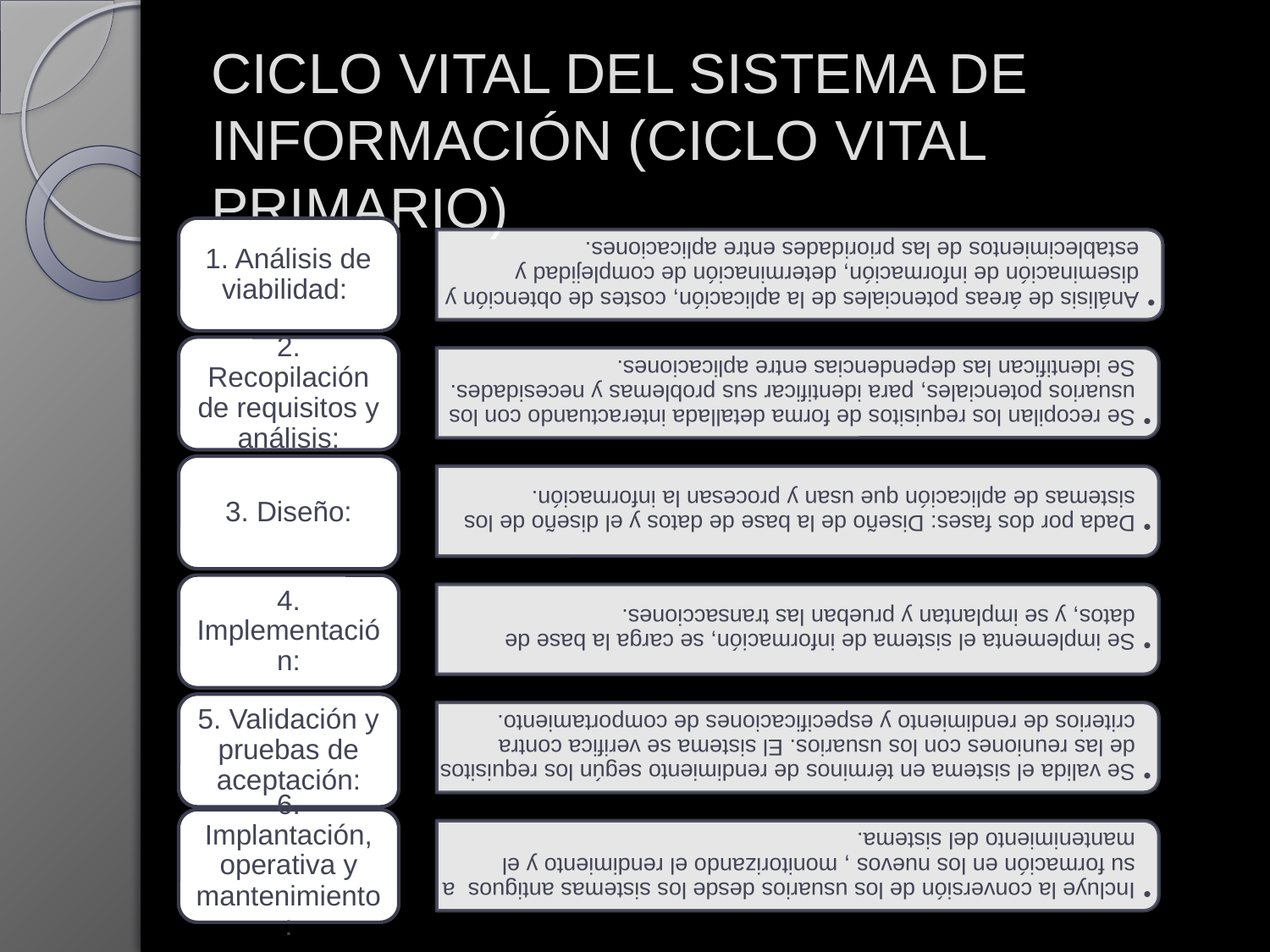

# CICLO VITAL DEL SISTEMA DE INFORMACIÓN (CICLO VITAL PRIMARIO)
Análisis de áreas potenciales de la aplicación, costes de obtención y diseminación de información, determinación de complejidad y establecimientos de las prioridades entre aplicaciones.
1. Análisis de viabilidad:
Se recopilan los requisitos de forma detallada interactuando con los usuarios potenciales, para identificar sus problemas y necesidades. Se identifican las dependencias entre aplicaciones.
2. Recopilación de requisitos y análisis:
Dada por dos fases: Diseño de la base de datos y el diseño de los sistemas de aplicación que usan y procesan la información.
3. Diseño:
Se implementa el sistema de información, se carga la base de datos, y se implantan y prueban las transacciones.
4. Implementación:
Se valida el sistema en términos de rendimiento según los requisitos de las reuniones con los usuarios. El sistema se verifica contra criterios de rendimiento y especificaciones de comportamiento.
5. Validación y pruebas de aceptación:
Incluye la conversión de los usuarios desde los sistemas antiguos  a su formación en los nuevos , monitorizando el rendimiento y el mantenimiento del sistema.
6. Implantación, operativa y mantenimiento: